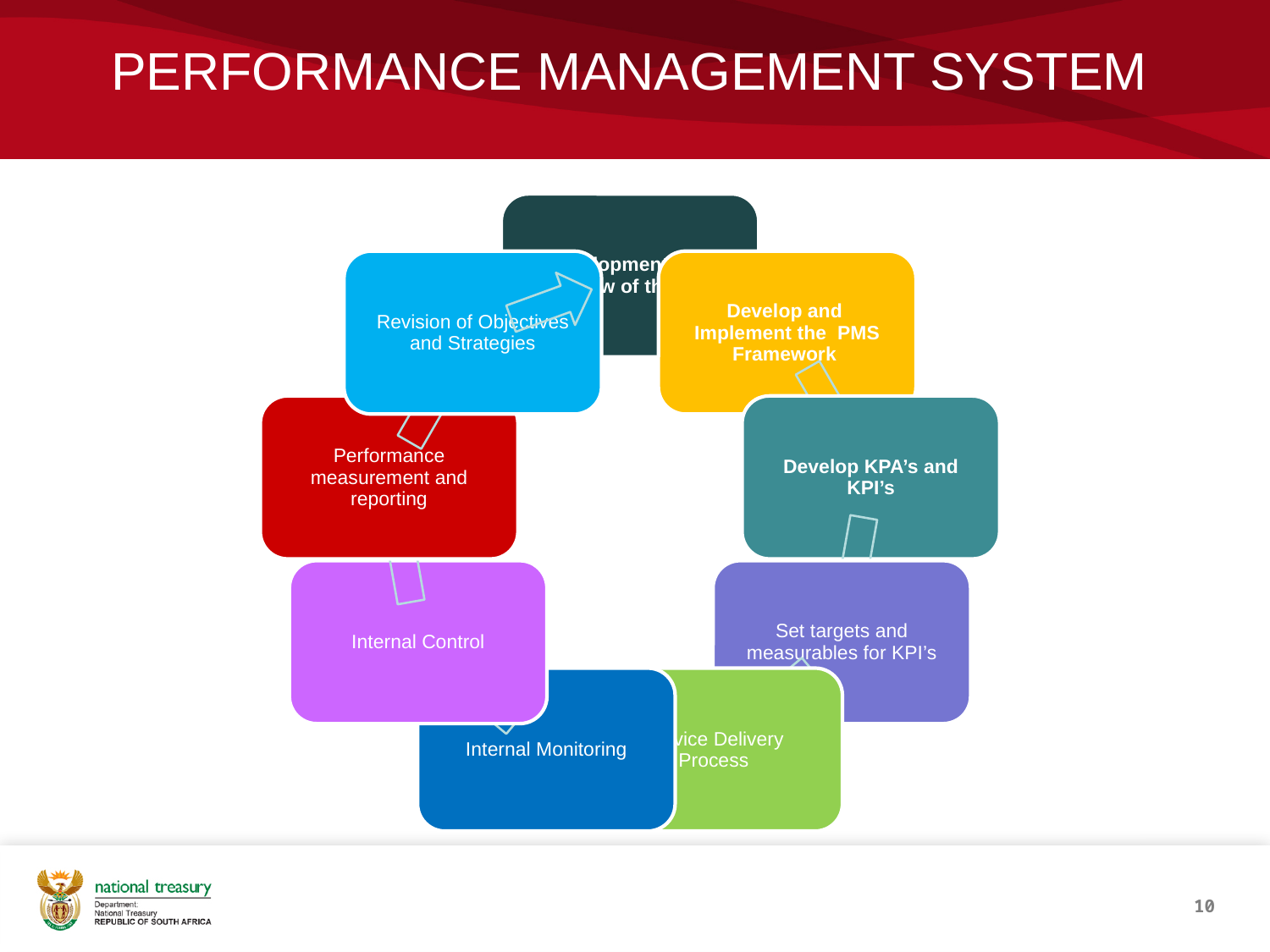

# PERFORMANCE MANAGEMENT SYSTEM

Development and  Review of the IDP
Service Delivery Process
Internal Control
Performance measurement and reporting
Revision of Objectives and Strategies
Internal Monitoring
Set targets and measurables for KPI’s
Develop KPA’s and KPI’s
Develop and  Implement the  PMS Framework
10